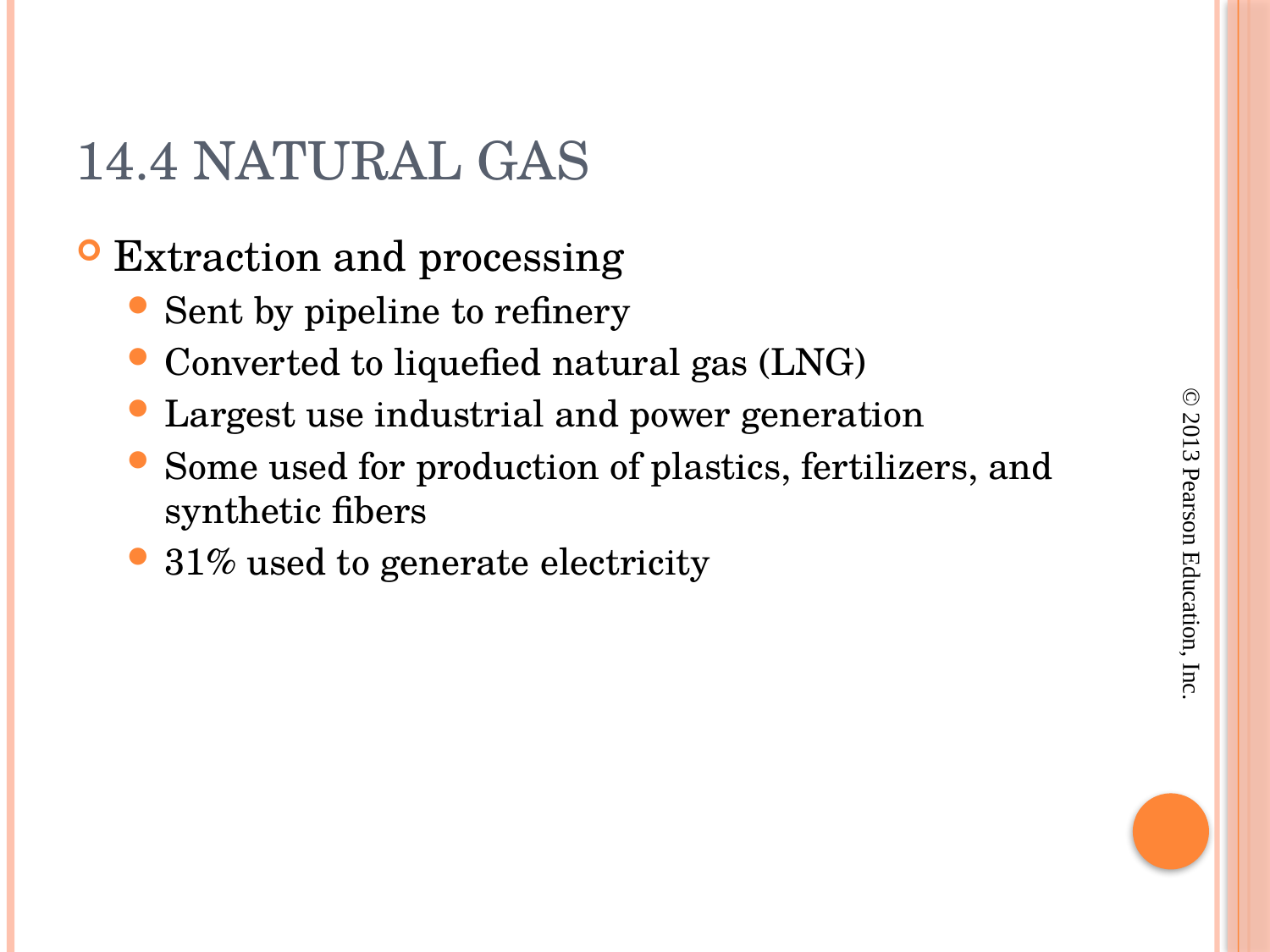

# 14.4 Natural Gas
Extraction and processing
Sent by pipeline to refinery
Converted to liquefied natural gas (LNG)
Largest use industrial and power generation
Some used for production of plastics, fertilizers, and synthetic fibers
31% used to generate electricity
© 2013 Pearson Education, Inc.